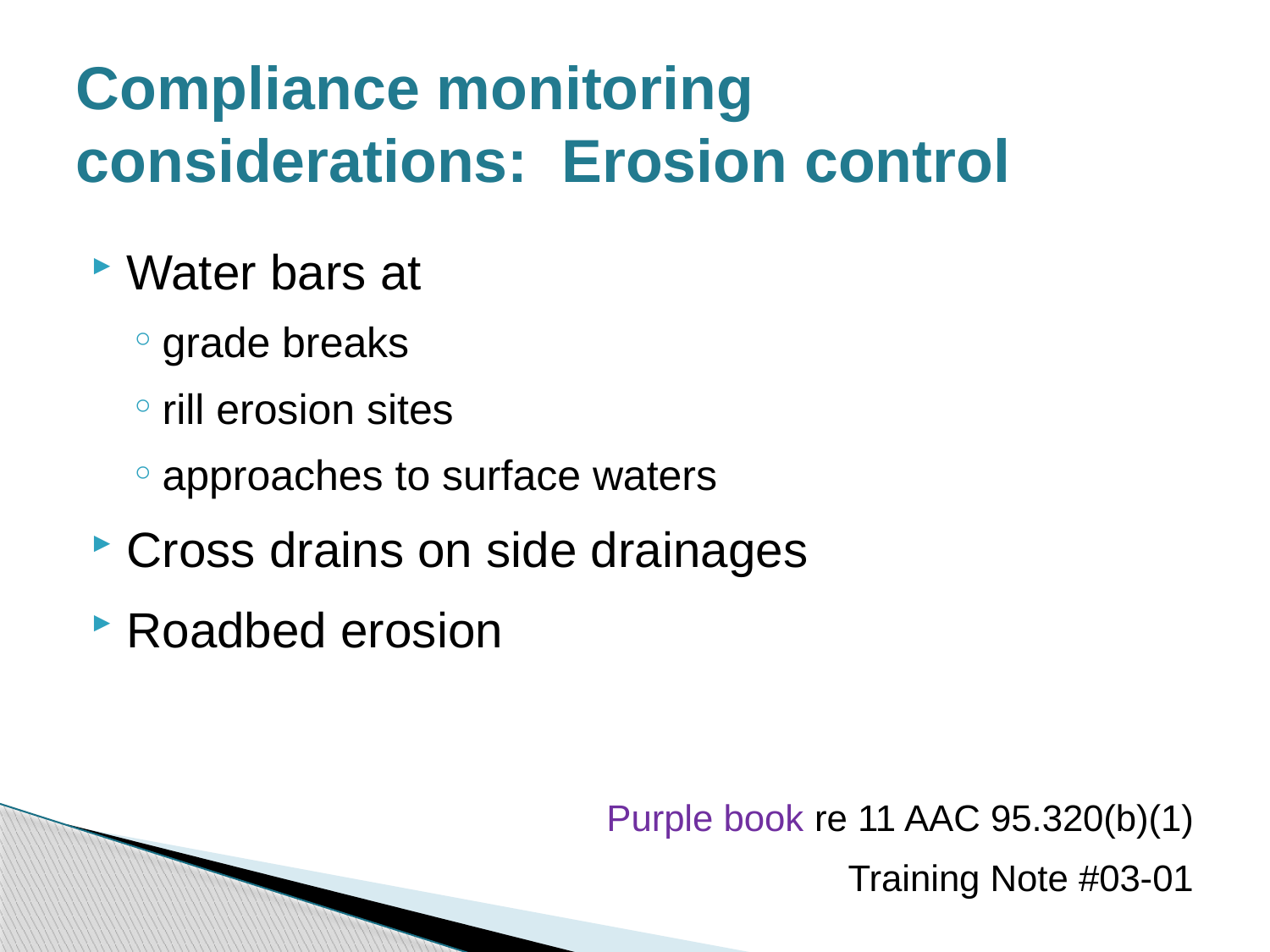

# Compliance monitoring considerations:  Erosion control
Water bars at
grade breaks
rill erosion sites
approaches to surface waters
Cross drains on side drainages
Roadbed erosion

		Purple book re 11 AAC 95.320(b)(1)
Training Note #03-01